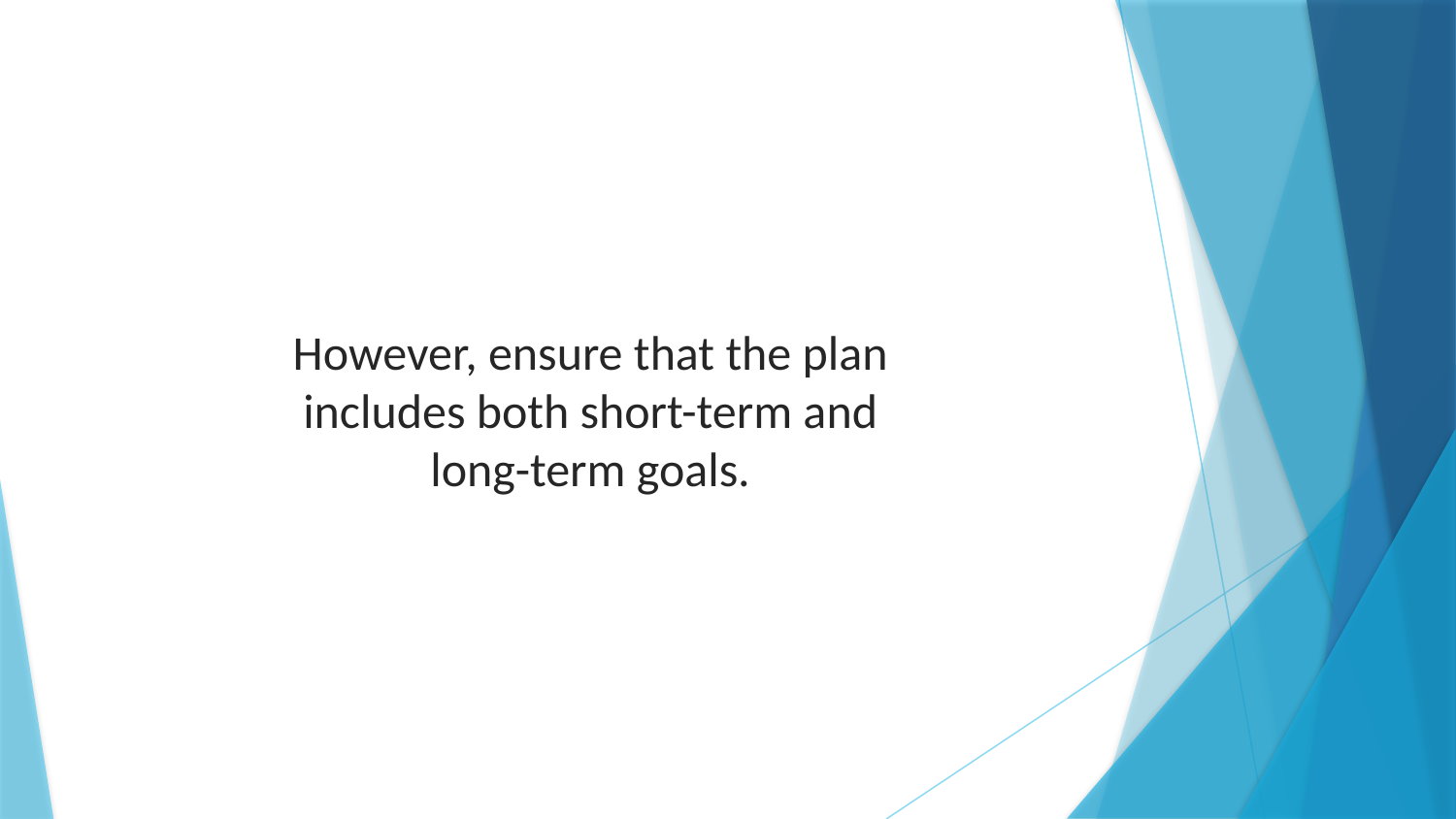

However, ensure that the plan includes both short-term and long-term goals.